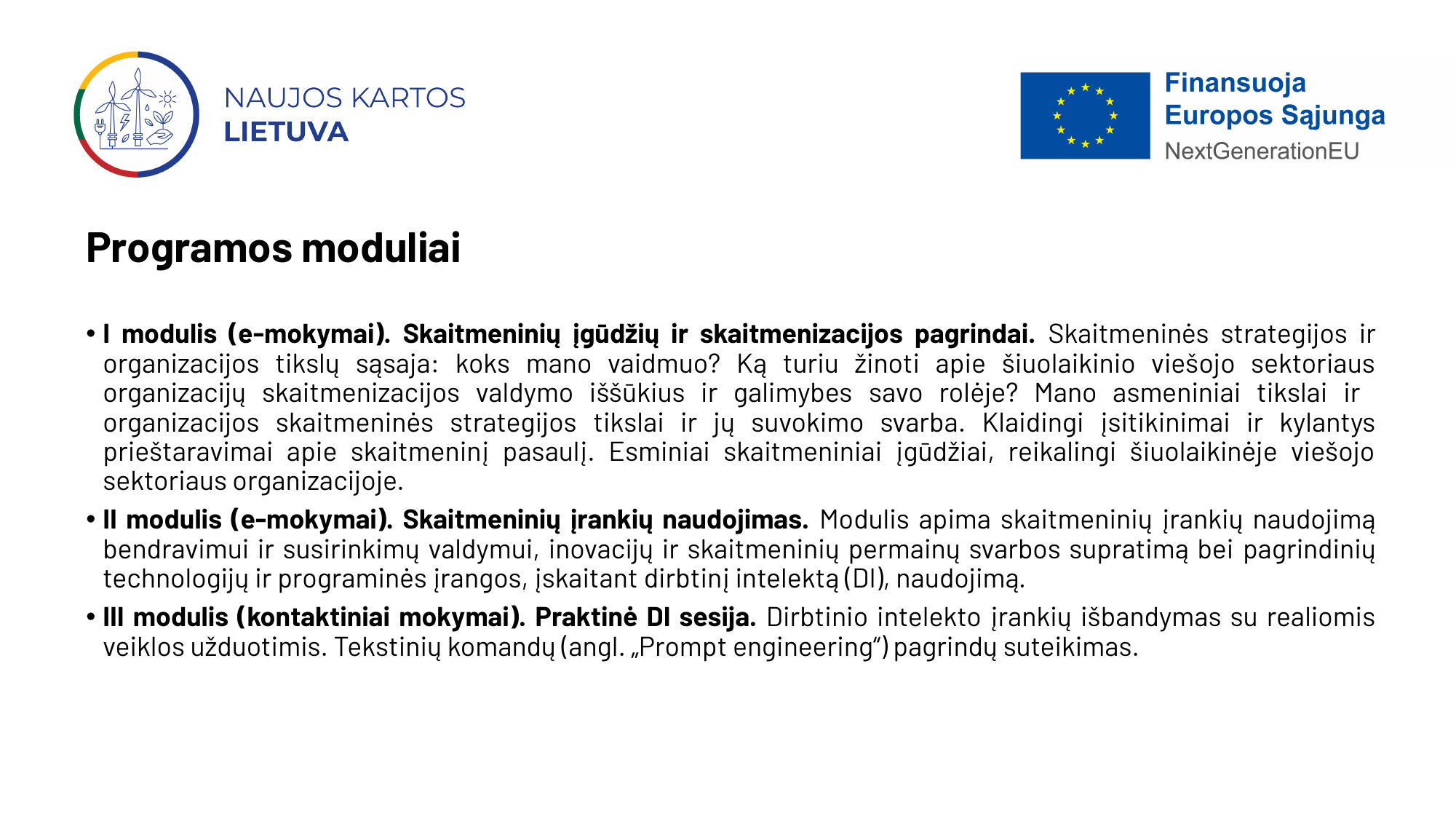

# Programos moduliai
I modulis (e-mokymai). Skaitmeninių įgūdžių ir skaitmenizacijos pagrindai. Skaitmeninės strategijos ir organizacijos tikslų sąsaja: koks mano vaidmuo? Ką turiu žinoti apie šiuolaikinio viešojo sektoriaus organizacijų skaitmenizacijos valdymo iššūkius ir galimybes savo rolėje? Mano asmeniniai tikslai ir  organizacijos skaitmeninės strategijos tikslai ir jų suvokimo svarba. Klaidingi įsitikinimai ir kylantys prieštaravimai apie skaitmeninį pasaulį. Esminiai skaitmeniniai įgūdžiai, reikalingi šiuolaikinėje viešojo sektoriaus organizacijoje.
II modulis (e-mokymai). Skaitmeninių įrankių naudojimas. Modulis apima skaitmeninių įrankių naudojimą bendravimui ir susirinkimų valdymui, inovacijų ir skaitmeninių permainų svarbos supratimą bei pagrindinių technologijų ir programinės įrangos, įskaitant dirbtinį intelektą (DI), naudojimą.
III modulis (kontaktiniai mokymai). Praktinė DI sesija. Dirbtinio intelekto įrankių išbandymas su realiomis veiklos užduotimis. Tekstinių komandų (angl. „Prompt engineering“) pagrindų suteikimas.